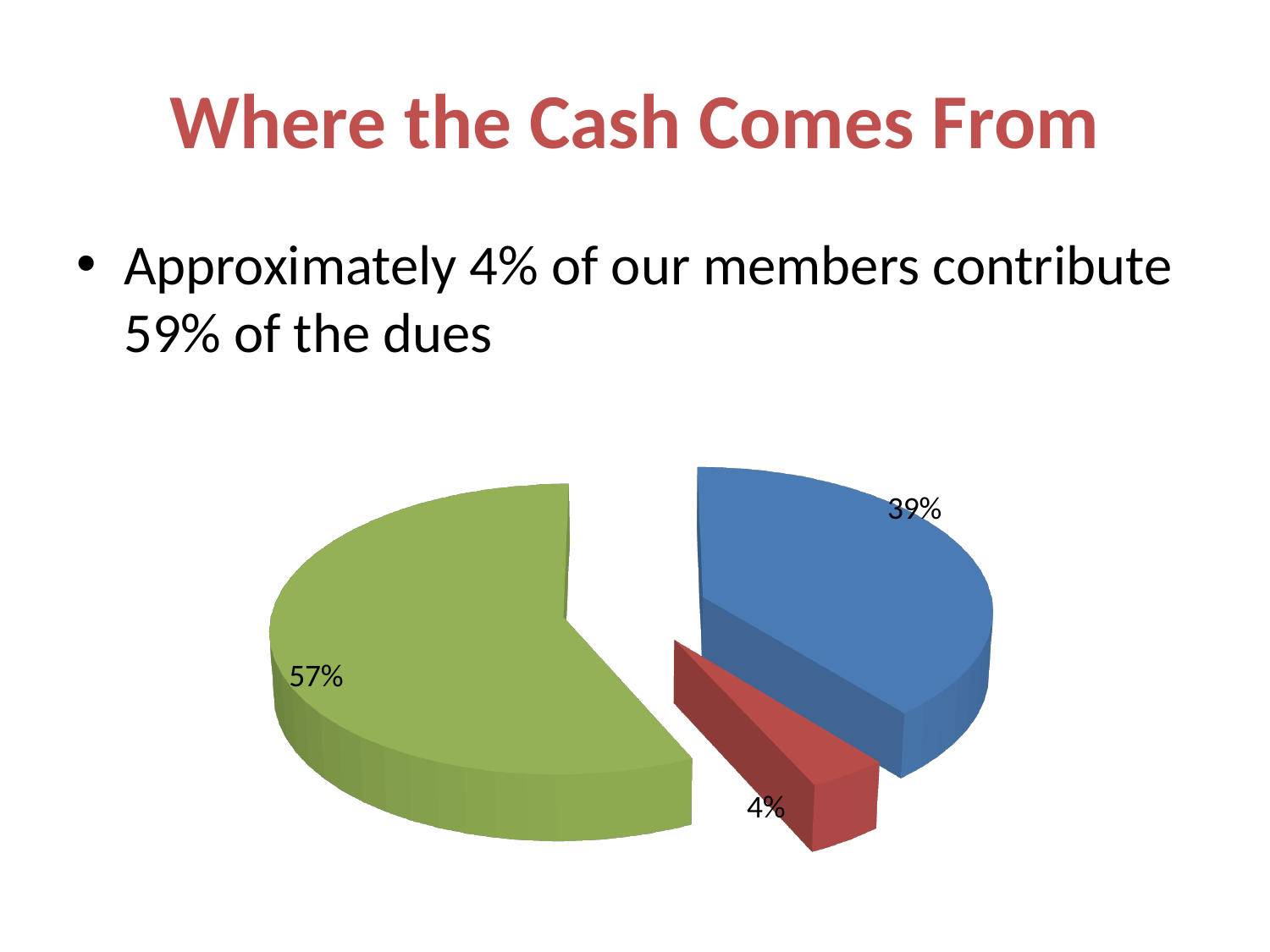

# Where the Cash Comes From
Approximately 4% of our members contribute 59% of the dues

[unsupported chart]